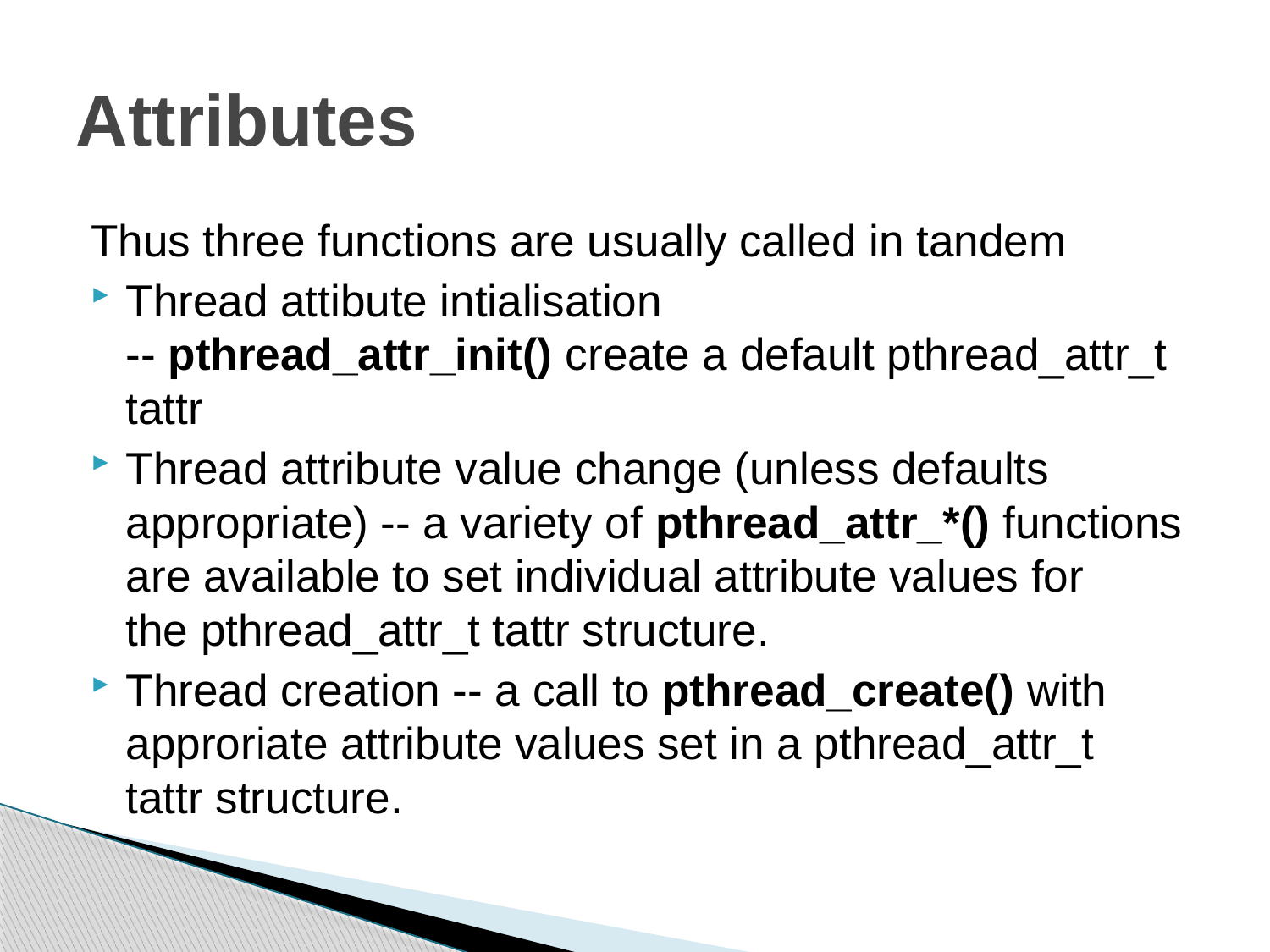

# Attributes
Thus three functions are usually called in tandem
Thread attibute intialisation -- pthread_attr_init() create a default pthread_attr_t tattr
Thread attribute value change (unless defaults appropriate) -- a variety of pthread_attr_*() functions are available to set individual attribute values for the pthread_attr_t tattr structure.
Thread creation -- a call to pthread_create() with approriate attribute values set in a pthread_attr_t tattr structure.